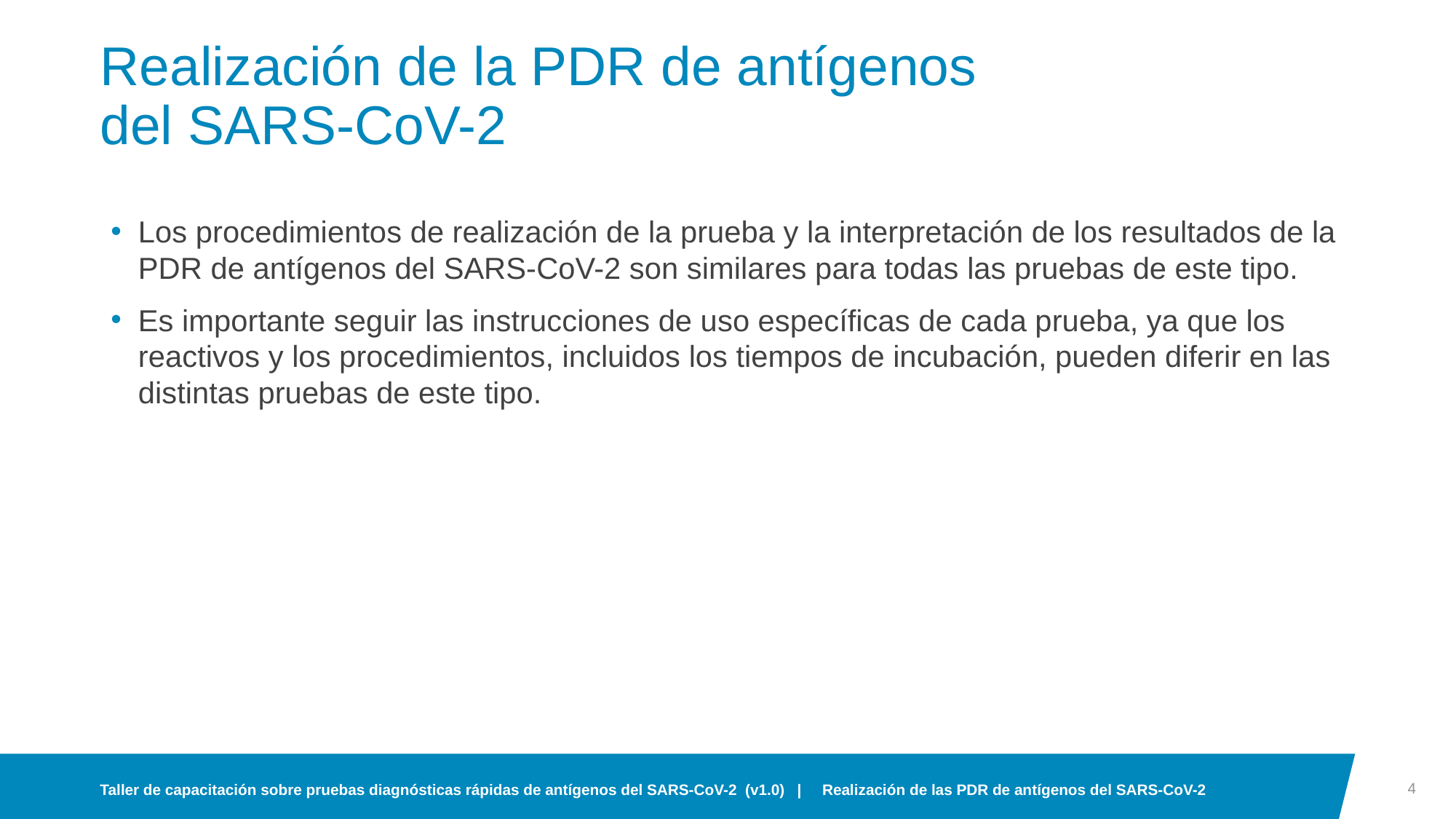

# Realización de la PDR de antígenos del SARS-CoV-2
Los procedimientos de realización de la prueba y la interpretación de los resultados de la PDR de antígenos del SARS-CoV-2 son similares para todas las pruebas de este tipo.
Es importante seguir las instrucciones de uso específicas de cada prueba, ya que los reactivos y los procedimientos, incluidos los tiempos de incubación, pueden diferir en las distintas pruebas de este tipo.

4
Taller de capacitación sobre pruebas diagnósticas rápidas de antígenos del SARS-CoV-2  (v1.0)   |     Realización de las PDR de antígenos del SARS-CoV-2